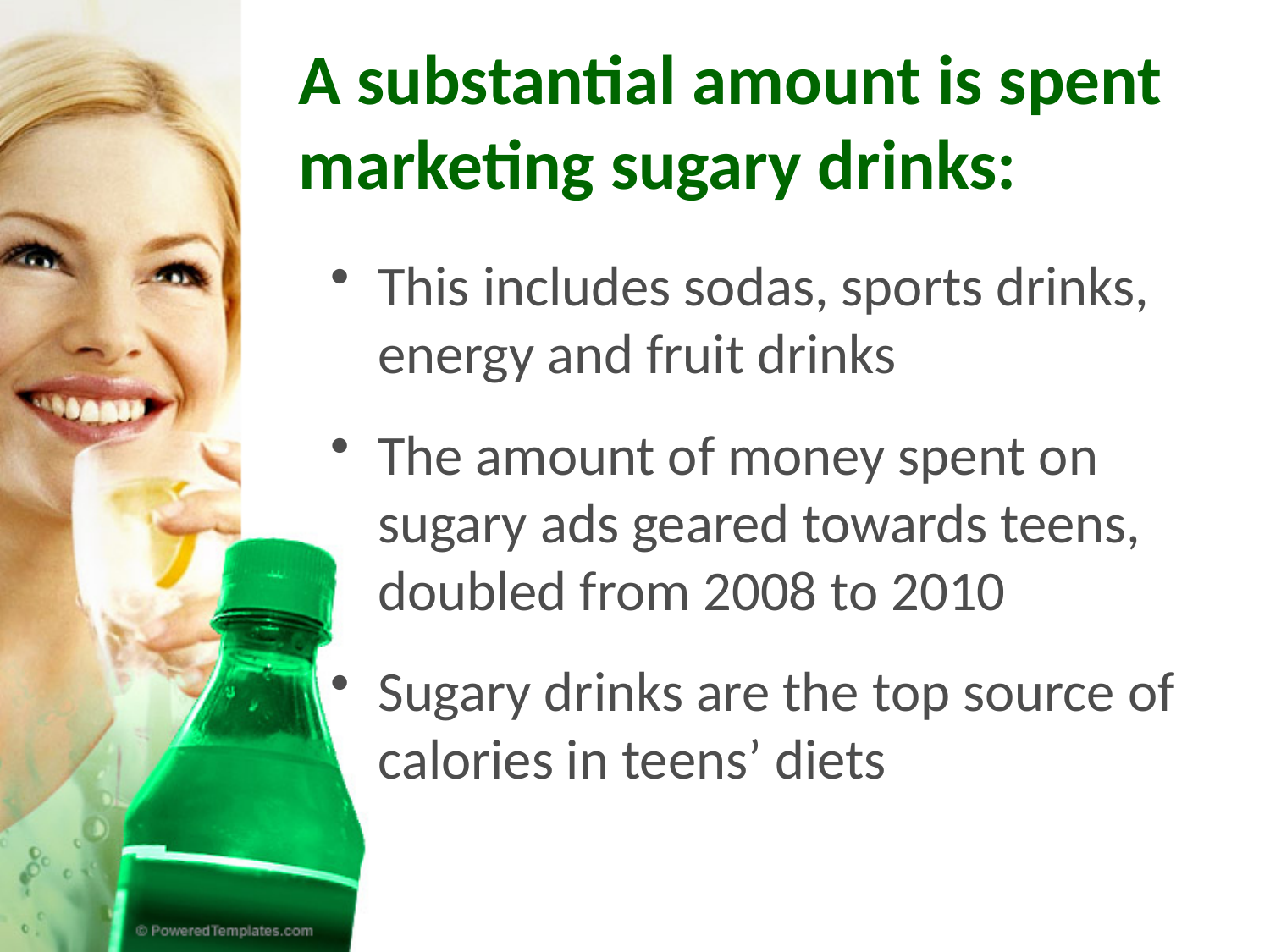

# A substantial amount is spent marketing sugary drinks:
This includes sodas, sports drinks, energy and fruit drinks

The amount of money spent on sugary ads geared towards teens, doubled from 2008 to 2010

Sugary drinks are the top source of calories in teens’ diets